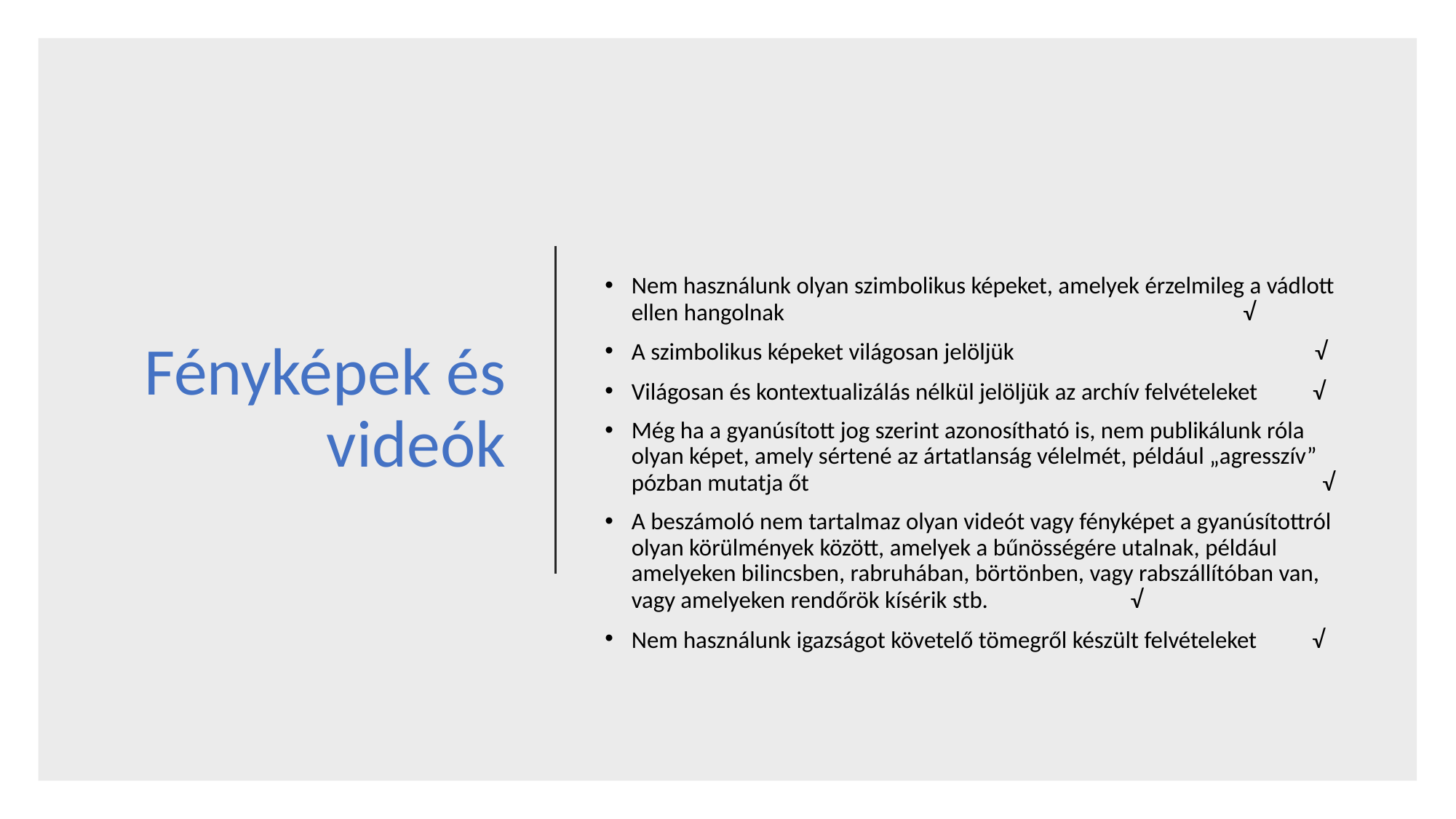

# Fényképek és videók

Nem használunk olyan szimbolikus képeket, amelyek érzelmileg a vádlott ellen hangolnak                                                                                    √
A szimbolikus képeket világosan jelöljük                                                       √
Világosan és kontextualizálás nélkül jelöljük az archív felvételeket          √
Még ha a gyanúsított jog szerint azonosítható is, nem publikálunk róla olyan képet, amely sértené az ártatlanság vélelmét, például „agresszív” pózban mutatja őt                                                                                              √
A beszámoló nem tartalmaz olyan videót vagy fényképet a gyanúsítottról olyan körülmények között, amelyek a bűnösségére utalnak, például amelyeken bilincsben, rabruhában, börtönben, vagy rabszállítóban van, vagy amelyeken rendőrök kísérik stb.                          √
Nem használunk igazságot követelő tömegről készült felvételeket          √